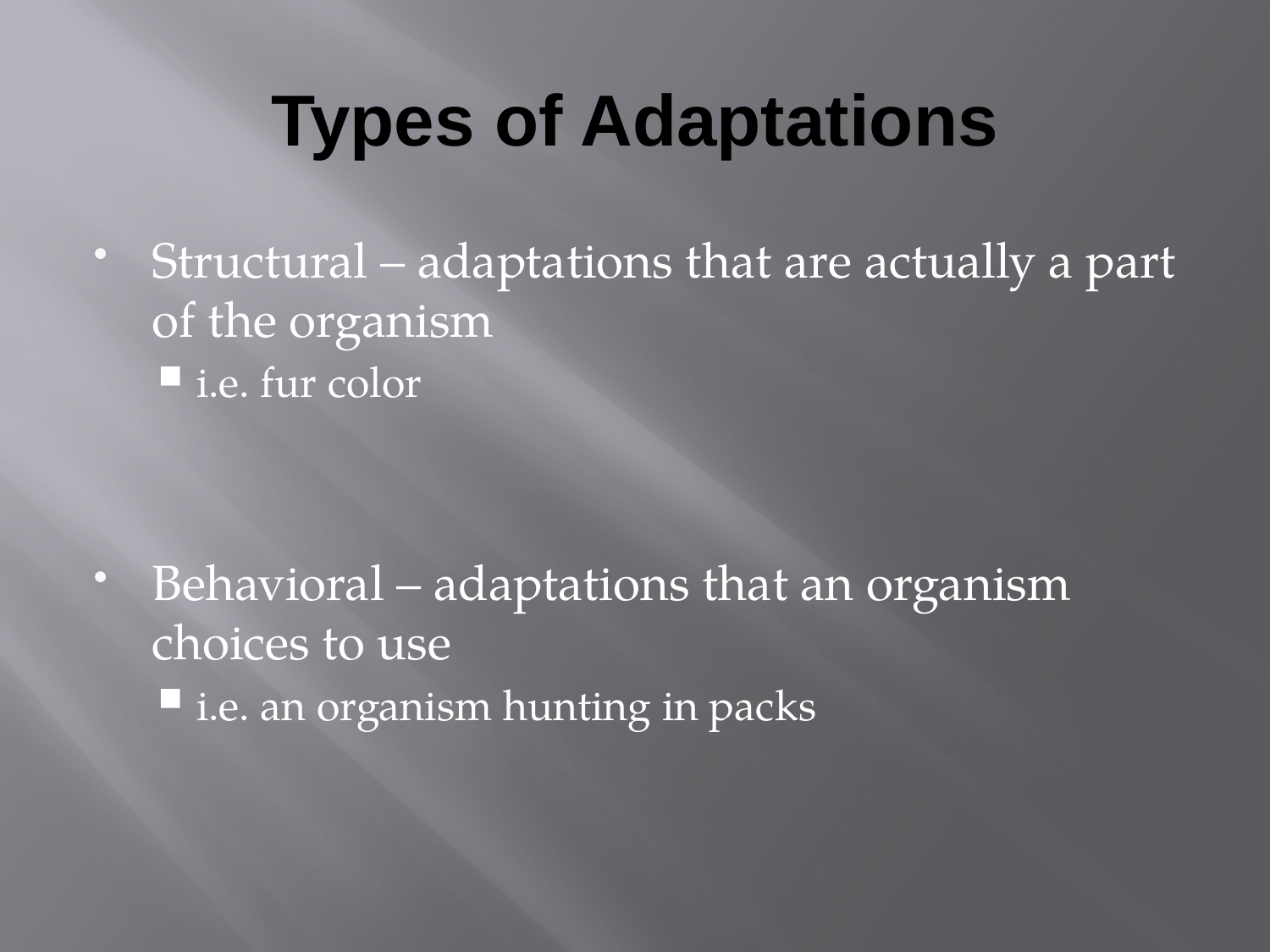

# Types of Adaptations
Structural – adaptations that are actually a part of the organism
i.e. fur color

Behavioral – adaptations that an organism choices to use
i.e. an organism hunting in packs